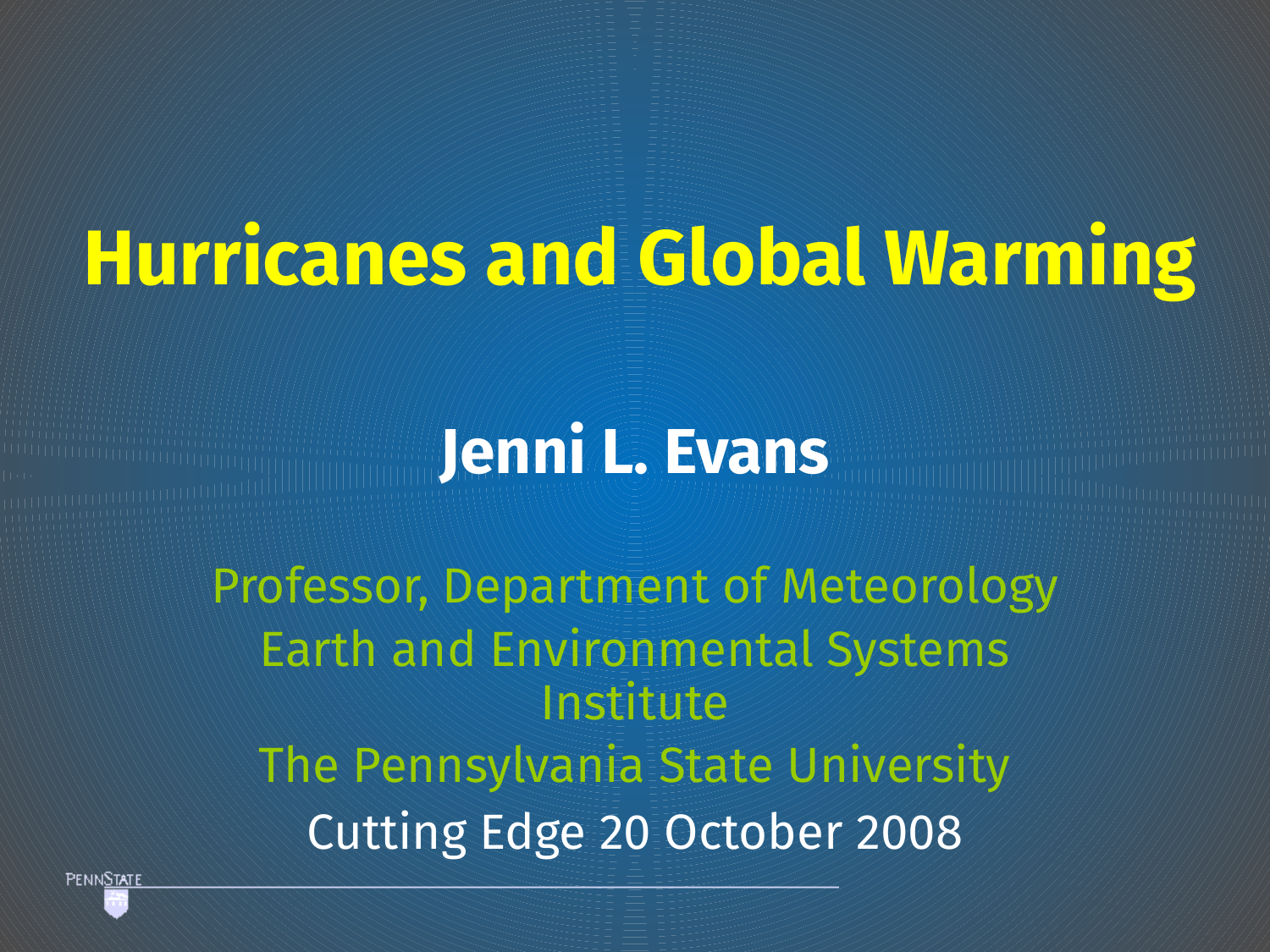

# Hurricanes and Global Warming
Jenni L. Evans

Professor, Department of Meteorology
Earth and Environmental Systems Institute
The Pennsylvania State University
Cutting Edge 20 October 2008